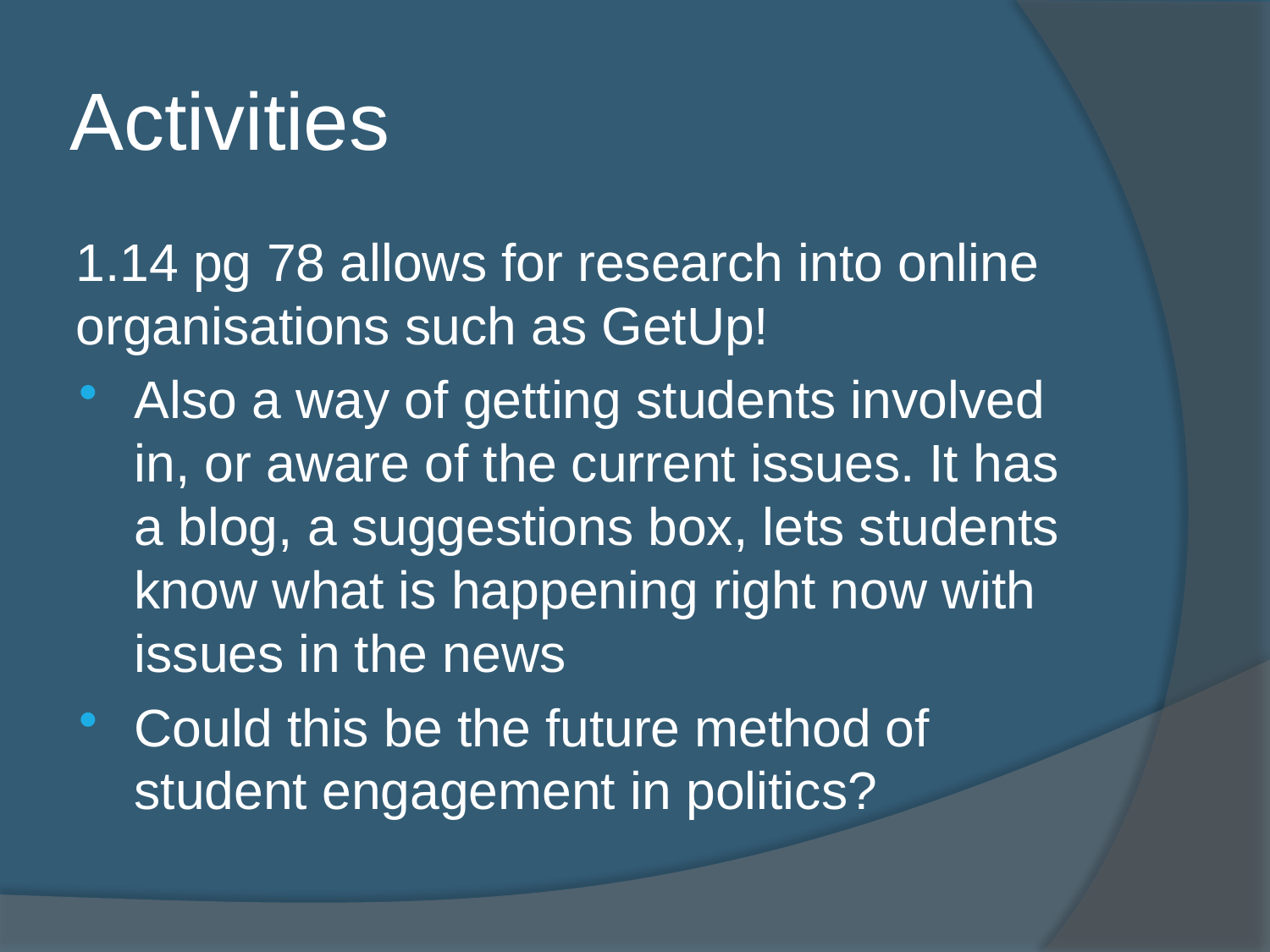

# Activities
1.14 pg 78 allows for research into online organisations such as GetUp!
Also a way of getting students involved in, or aware of the current issues. It has a blog, a suggestions box, lets students know what is happening right now with issues in the news
Could this be the future method of student engagement in politics?